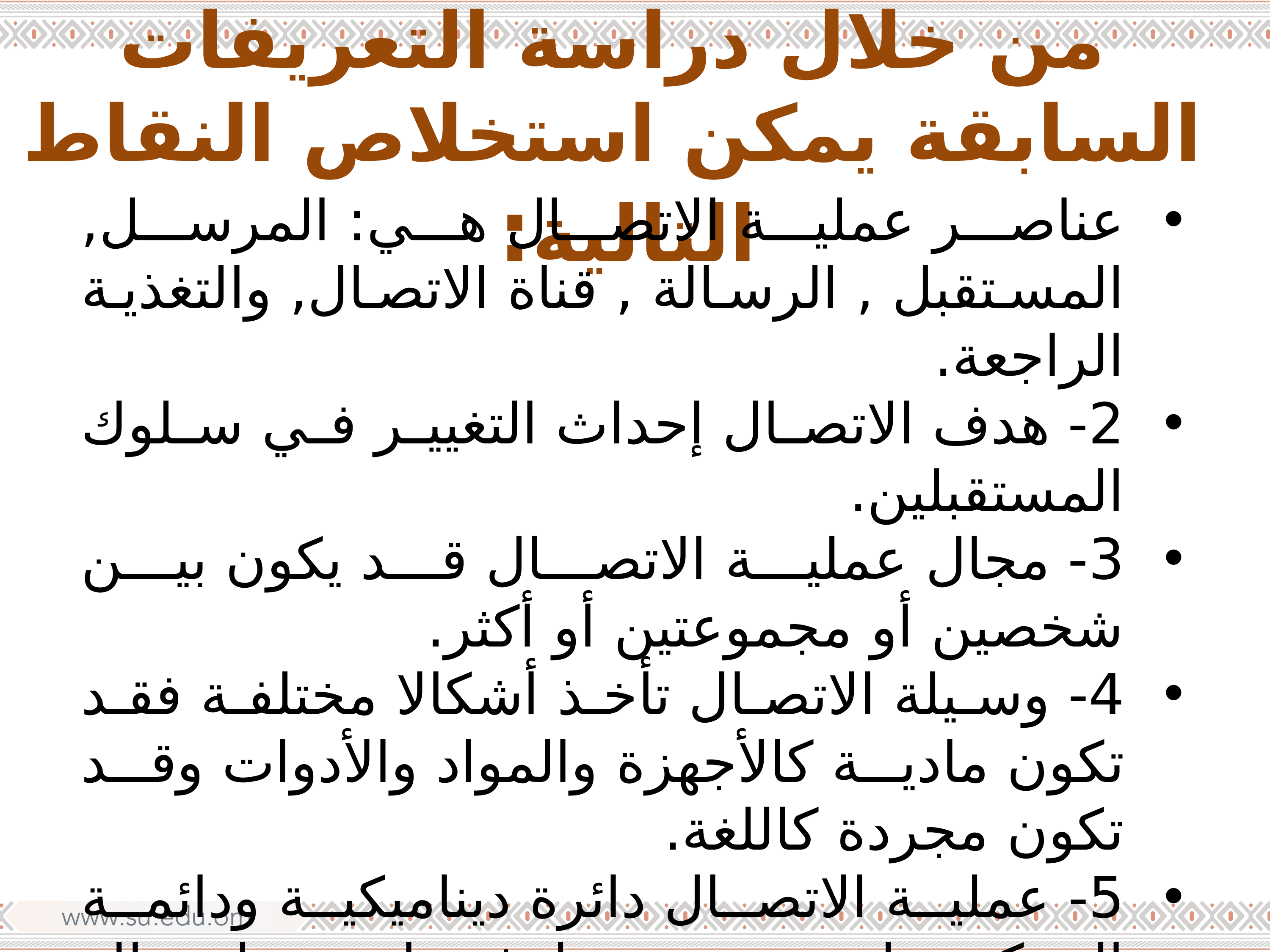

من خلال دراسة التعريفات السابقة يمكن استخلاص النقاط التالية:
عناصر عملية الاتصال هي: المرسل, المستقبل , الرسالة , قناة الاتصال, والتغذية الراجعة.
2- هدف الاتصال إحداث التغيير في سلوك المستقبلين.
3- مجال عملية الاتصال قد يكون بين شخصين أو مجموعتين أو أكثر.
4- وسيلة الاتصال تأخذ أشكالا مختلفة فقد تكون مادية كالأجهزة والمواد والأدوات وقد تكون مجردة كاللغة.
5- عملية الاتصال دائرة ديناميكية ودائمة الحركة وليست من طرف واحد بل هناك تفاهم مشترك ولابد من المشاركة بين طرفين ولذلك يفضل البعض تسميتها بالتواصل بدلا من الاتصال لأن التواصل على توازن تفاعل ويعني التشارك بين أكثر من طرف.